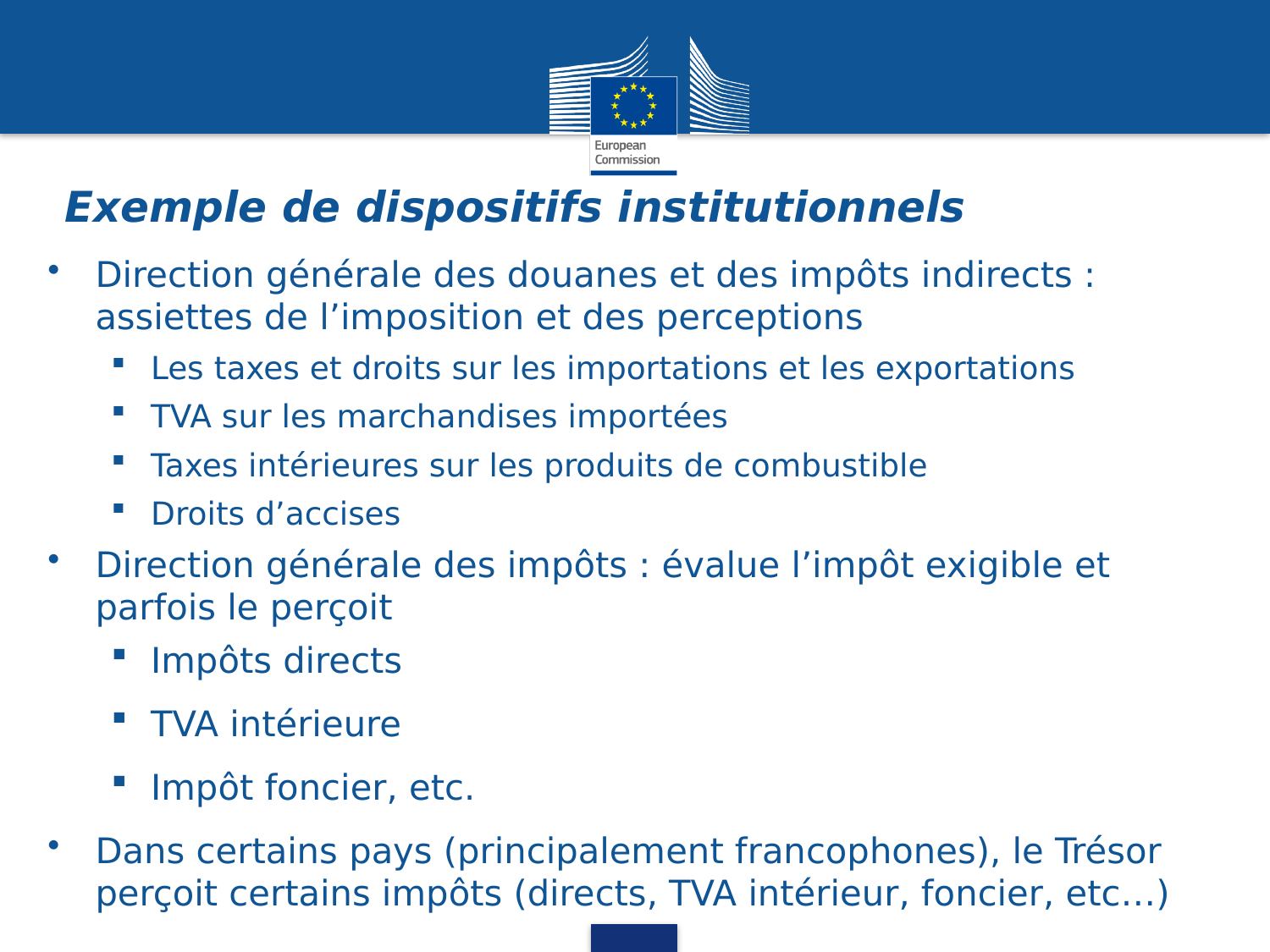

Exemple de dispositifs institutionnels
Direction générale des douanes et des impôts indirects : assiettes de l’imposition et des perceptions
Les taxes et droits sur les importations et les exportations
TVA sur les marchandises importées
Taxes intérieures sur les produits de combustible
Droits d’accises
Direction générale des impôts : évalue l’impôt exigible et parfois le perçoit
Impôts directs
TVA intérieure
Impôt foncier, etc.
Dans certains pays (principalement francophones), le Trésor perçoit certains impôts (directs, TVA intérieur, foncier, etc…)